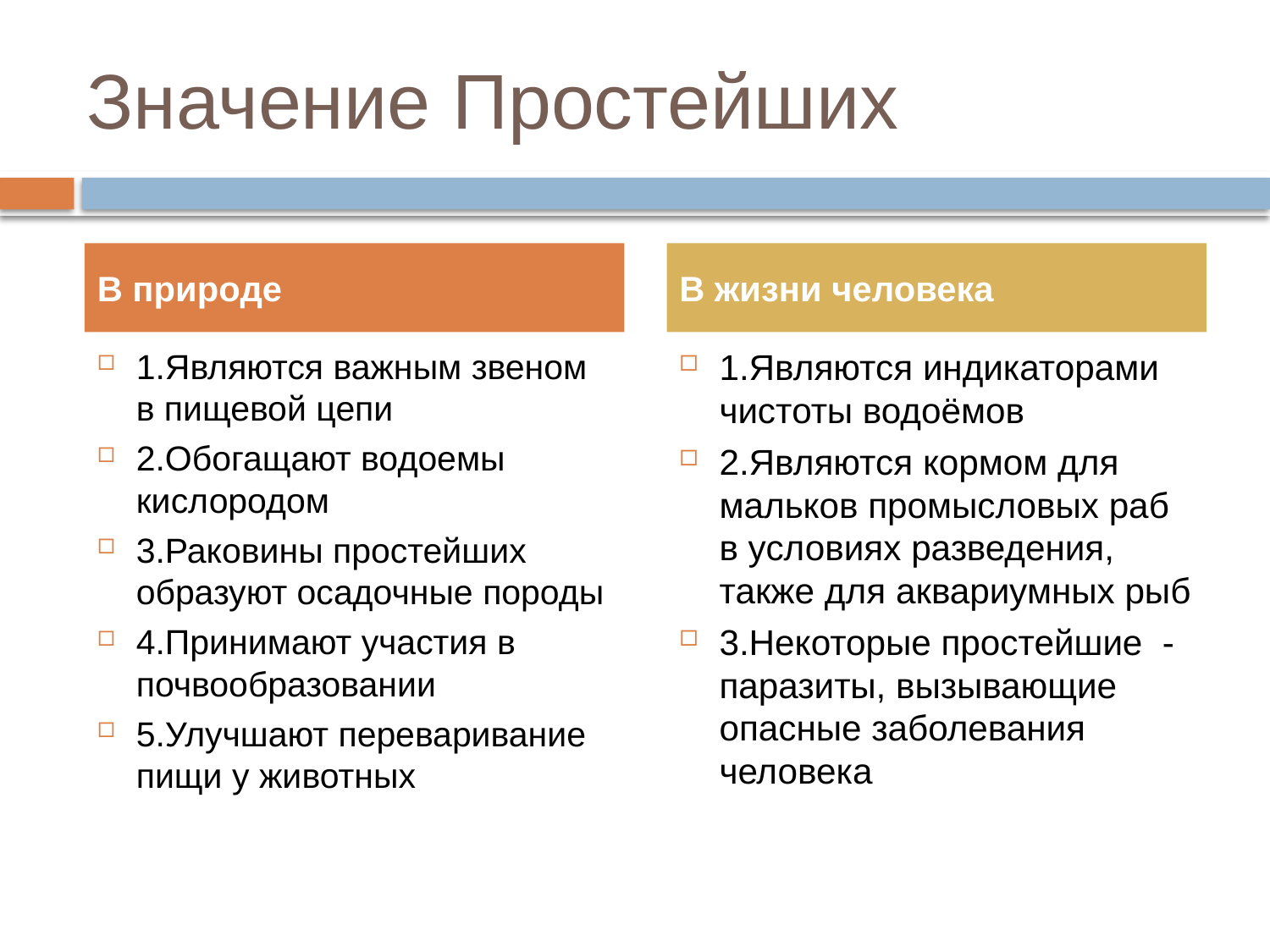

# Значение Простейших
В природе
В жизни человека
1.Являются важным звеном в пищевой цепи
2.Обогащают водоемы кислородом
3.Раковины простейших образуют осадочные породы
4.Принимают участия в почвообразовании
5.Улучшают переваривание пищи у животных
1.Являются индикаторами чистоты водоёмов
2.Являются кормом для мальков промысловых раб в условиях разведения, также для аквариумных рыб
3.Некоторые простейшие  - паразиты, вызывающие опасные заболевания человека